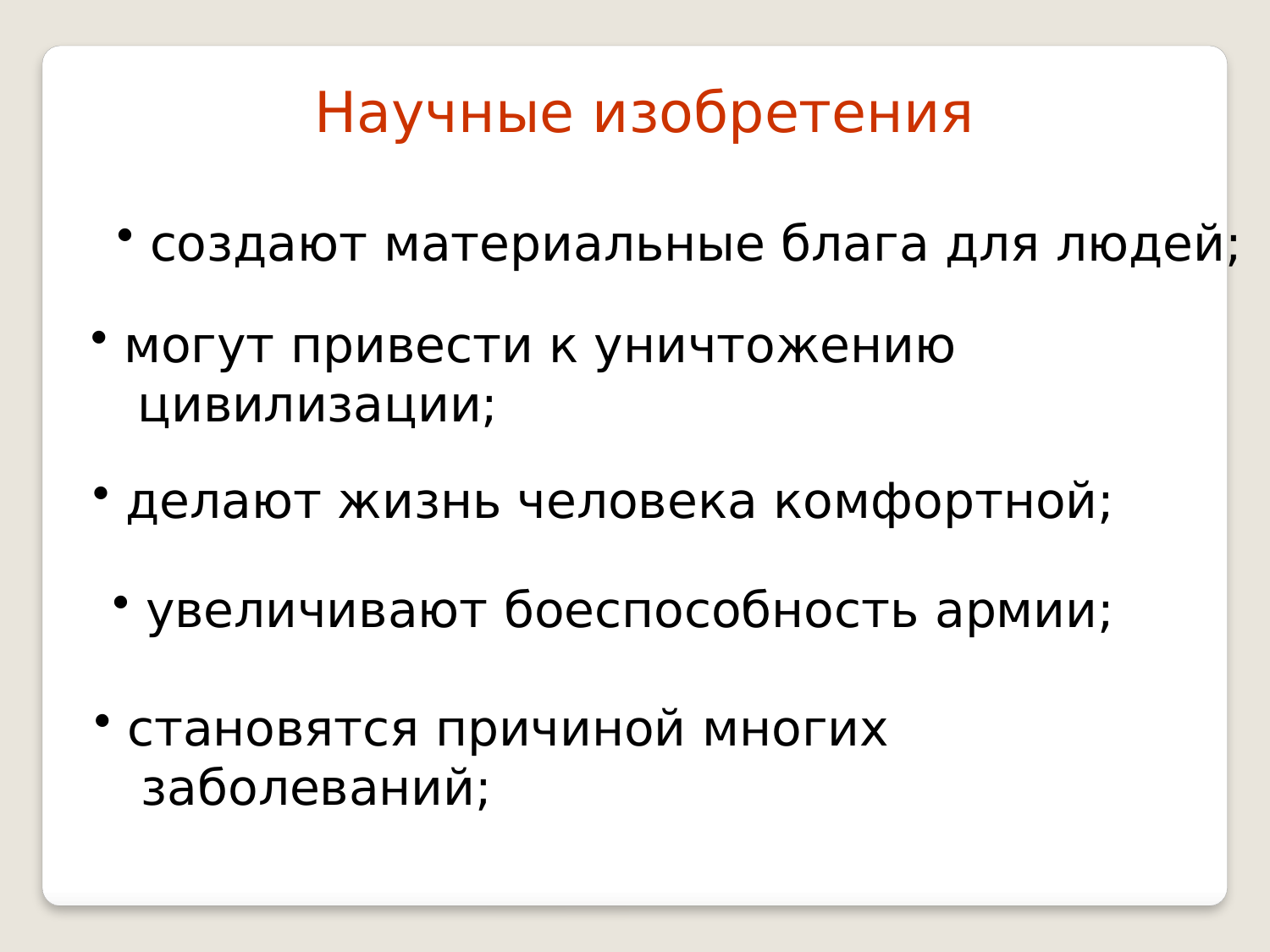

Научные изобретения
 создают материальные блага для людей;
 могут привести к уничтожению
   цивилизации;
 делают жизнь человека комфортной;
 увеличивают боеспособность армии;
 становятся причиной многих
   заболеваний;